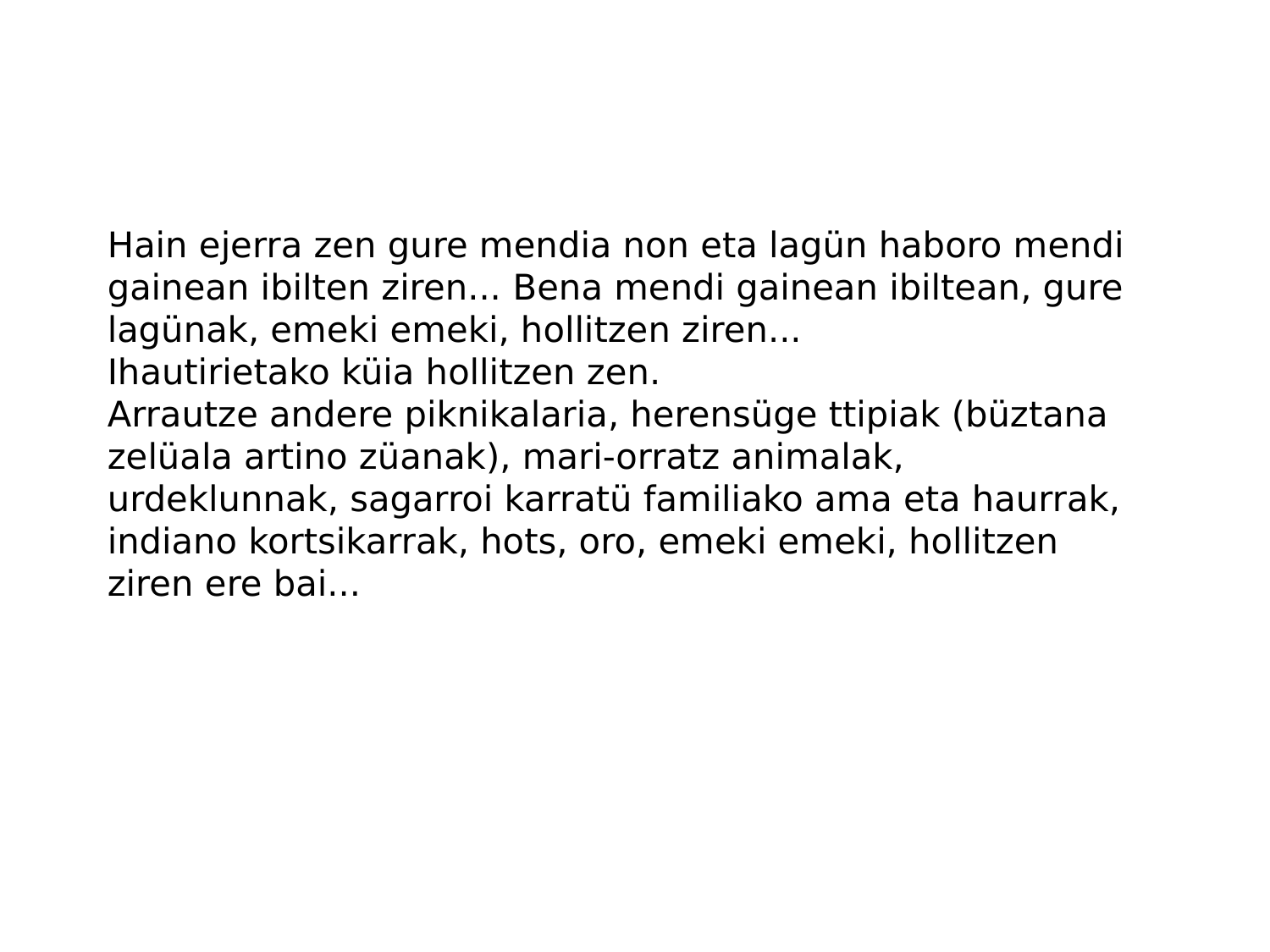

Hain ejerra zen gure mendia non eta lagün haboro mendi gainean ibilten ziren... Bena mendi gainean ibiltean, gure lagünak, emeki emeki, hollitzen ziren...
Ihautirietako küia hollitzen zen.
Arrautze andere piknikalaria, herensüge ttipiak (büztana zelüala artino züanak), mari-orratz animalak, urdeklunnak, sagarroi karratü familiako ama eta haurrak, indiano kortsikarrak, hots, oro, emeki emeki, hollitzen ziren ere bai...